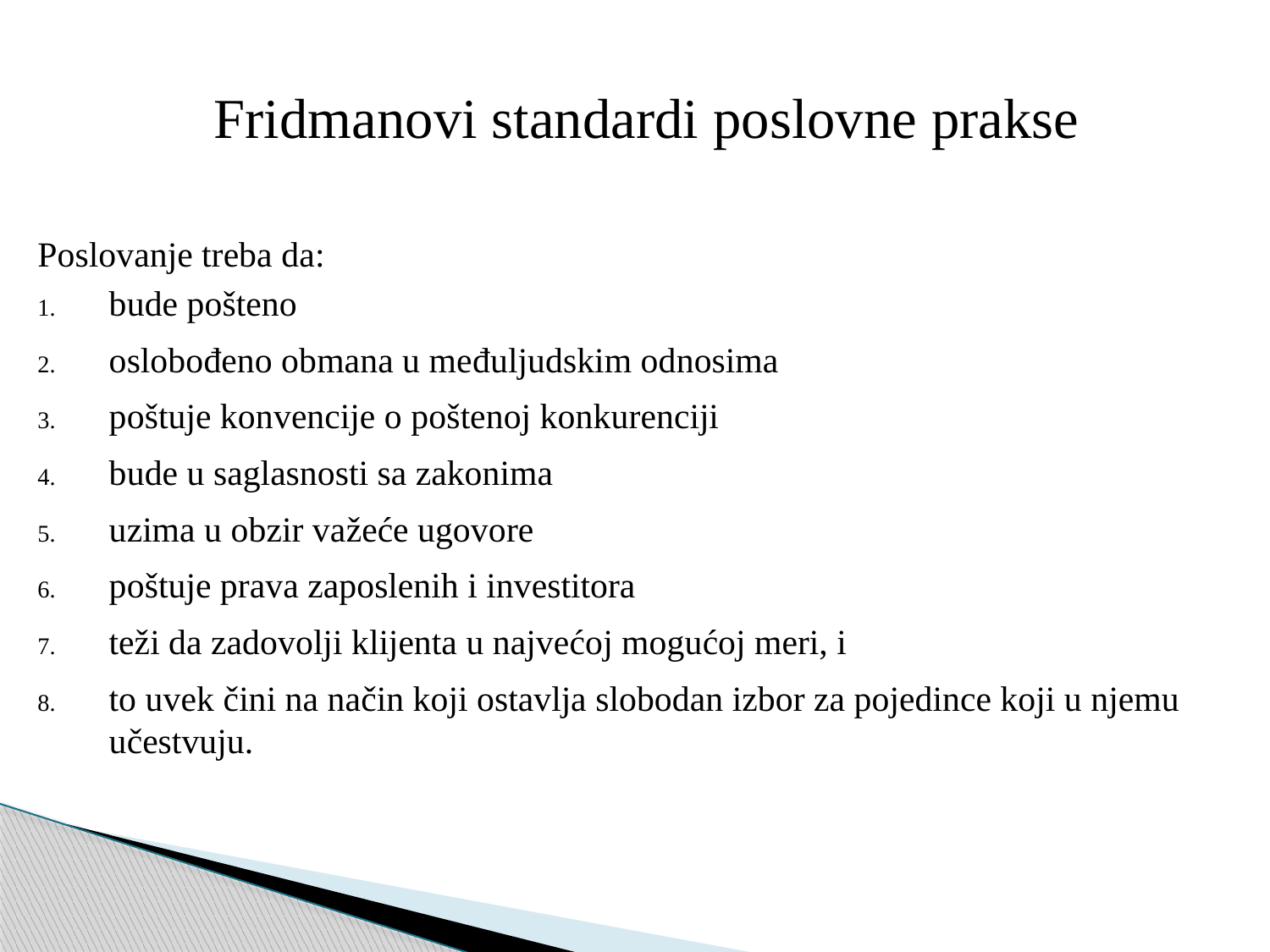

Fridmanovi standardi poslovne prakse

Poslovanje treba da:
bude pošteno
oslobođeno obmana u međuljudskim odnosima
poštuje konvencije o poštenoj konkurenciji
bude u saglasnosti sa zakonima
uzima u obzir važeće ugovore
poštuje prava zaposlenih i investitora
teži da zadovolji klijenta u najvećoj mogućoj meri, i
to uvek čini na način koji ostavlja slobodan izbor za pojedince koji u njemu učestvuju.